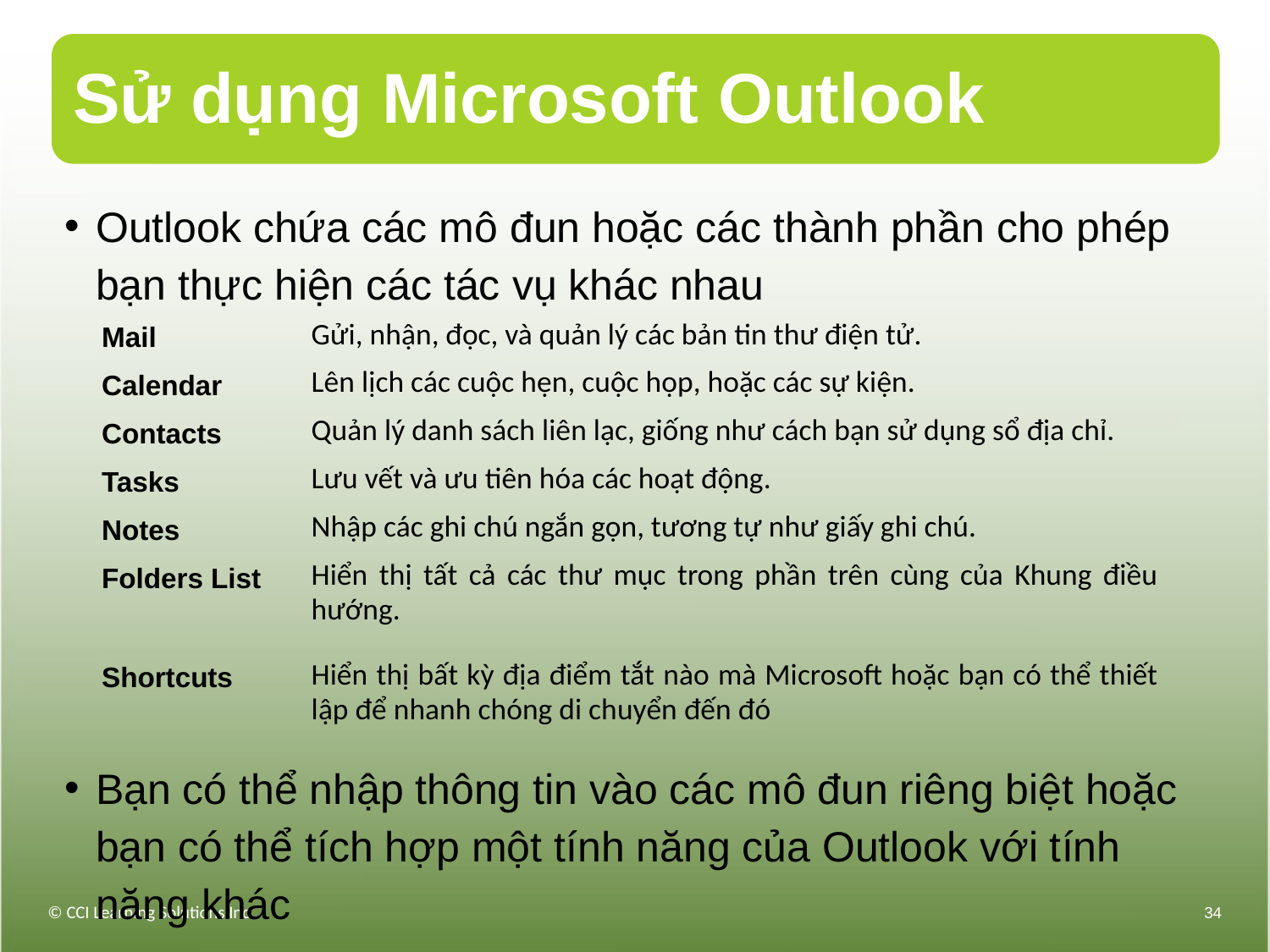

# Sử dụng Microsoft Outlook
Outlook chứa các mô đun hoặc các thành phần cho phép bạn thực hiện các tác vụ khác nhau

Bạn có thể nhập thông tin vào các mô đun riêng biệt hoặc bạn có thể tích hợp một tính năng của Outlook với tính năng khác

| Mail | Gửi, nhận, đọc, và quản lý các bản tin thư điện tử. |
| --- | --- |
| Calendar | Lên lịch các cuộc hẹn, cuộc họp, hoặc các sự kiện. |
| Contacts | Quản lý danh sách liên lạc, giống như cách bạn sử dụng sổ địa chỉ. |
| Tasks | Lưu vết và ưu tiên hóa các hoạt động. |
| Notes | Nhập các ghi chú ngắn gọn, tương tự như giấy ghi chú. |
| Folders List | Hiển thị tất cả các thư mục trong phần trên cùng của Khung điều hướng. |
| Shortcuts | Hiển thị bất kỳ địa điểm tắt nào mà Microsoft hoặc bạn có thể thiết lập để nhanh chóng di chuyển đến đó |
© CCI Learning Solutions Inc.
34